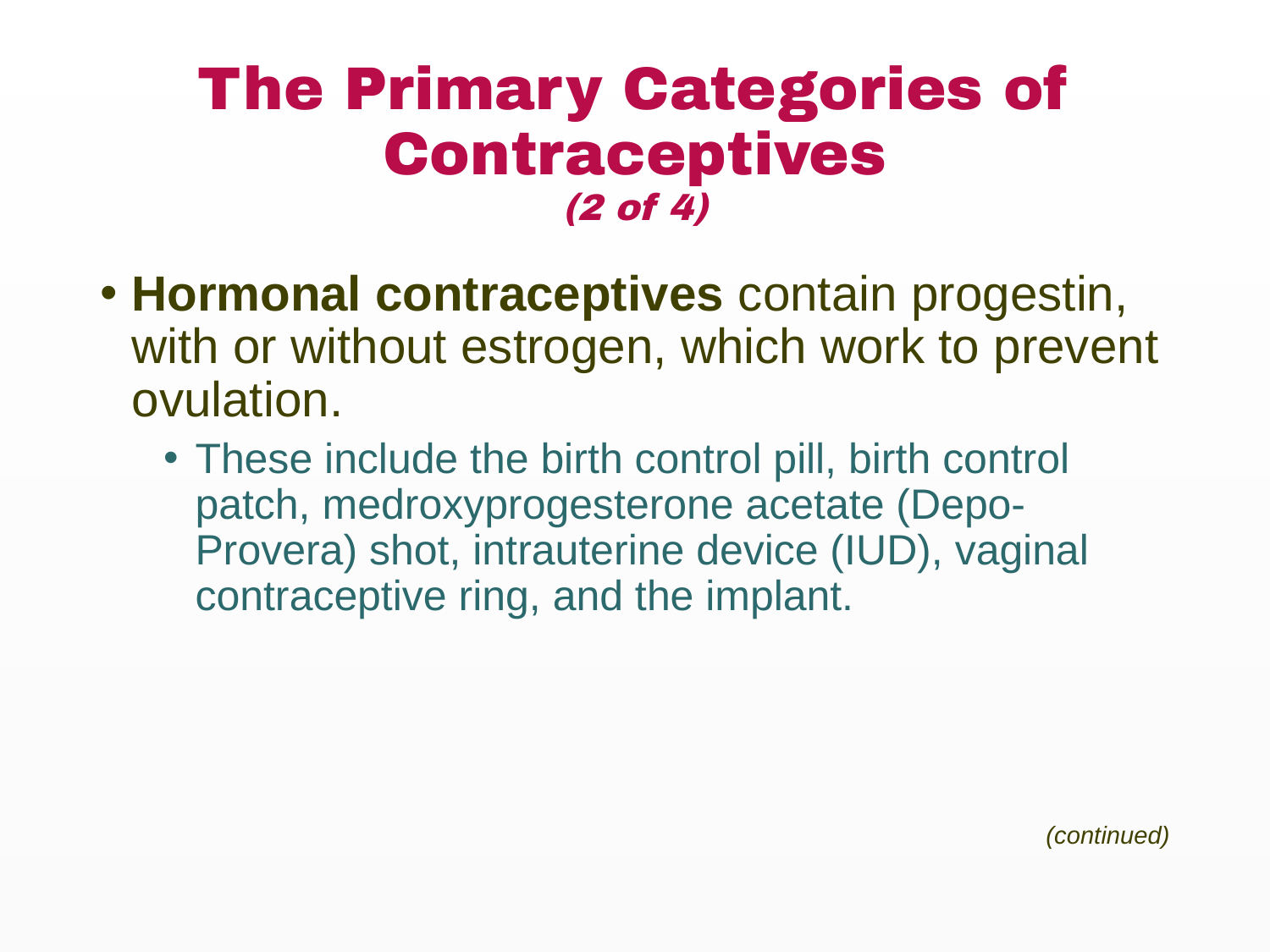

# The Primary Categories of Contraceptives (2 of 4)
Hormonal contraceptives contain progestin, with or without estrogen, which work to prevent ovulation.
These include the birth control pill, birth control patch, medroxyprogesterone acetate (Depo-Provera) shot, intrauterine device (IUD), vaginal contraceptive ring, and the implant.

(continued)